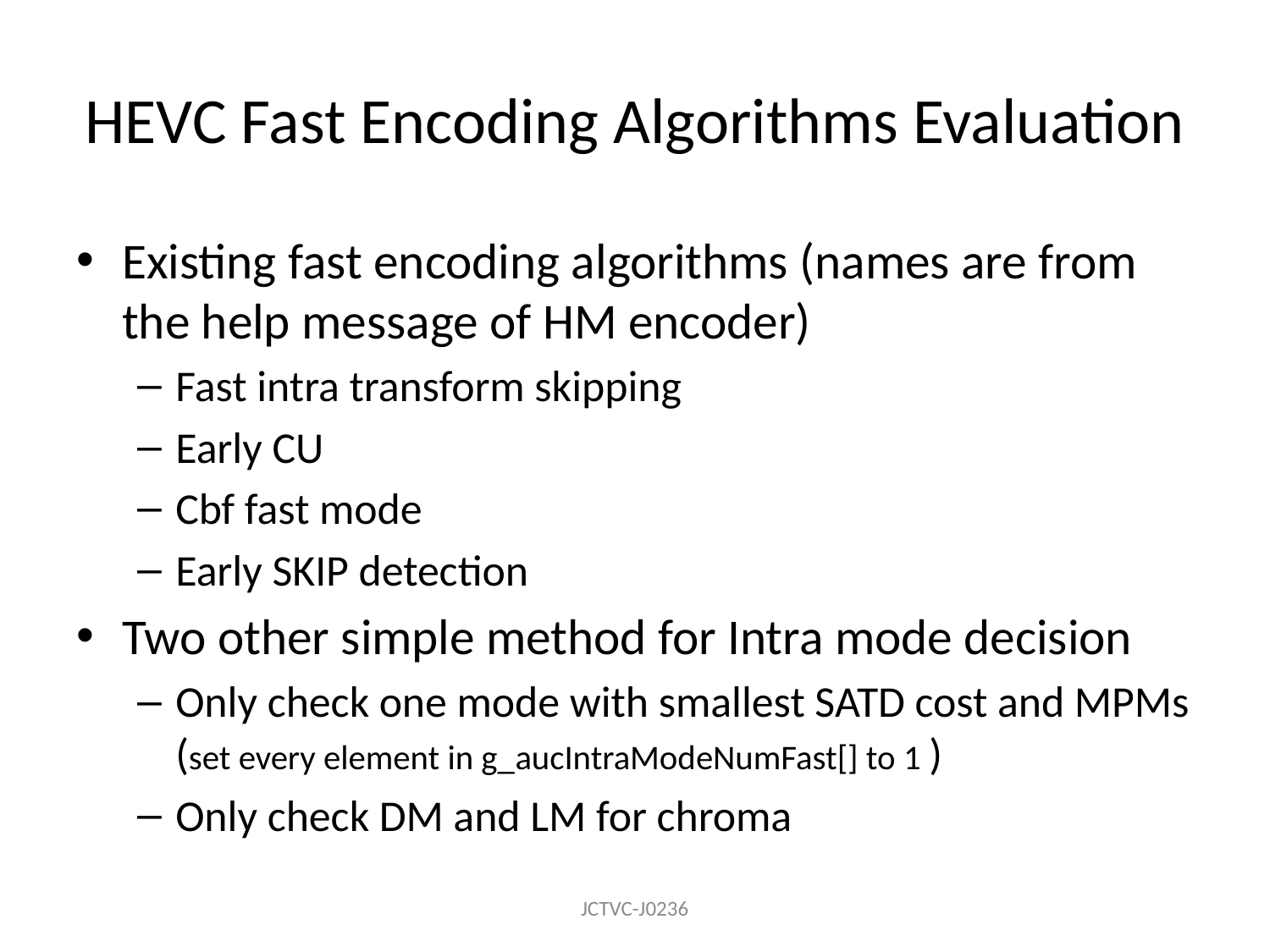

# HEVC Fast Encoding Algorithms Evaluation
Existing fast encoding algorithms (names are from the help message of HM encoder)
Fast intra transform skipping
Early CU
Cbf fast mode
Early SKIP detection
Two other simple method for Intra mode decision
Only check one mode with smallest SATD cost and MPMs (set every element in g_aucIntraModeNumFast[] to 1 )
Only check DM and LM for chroma

JCTVC-J0236